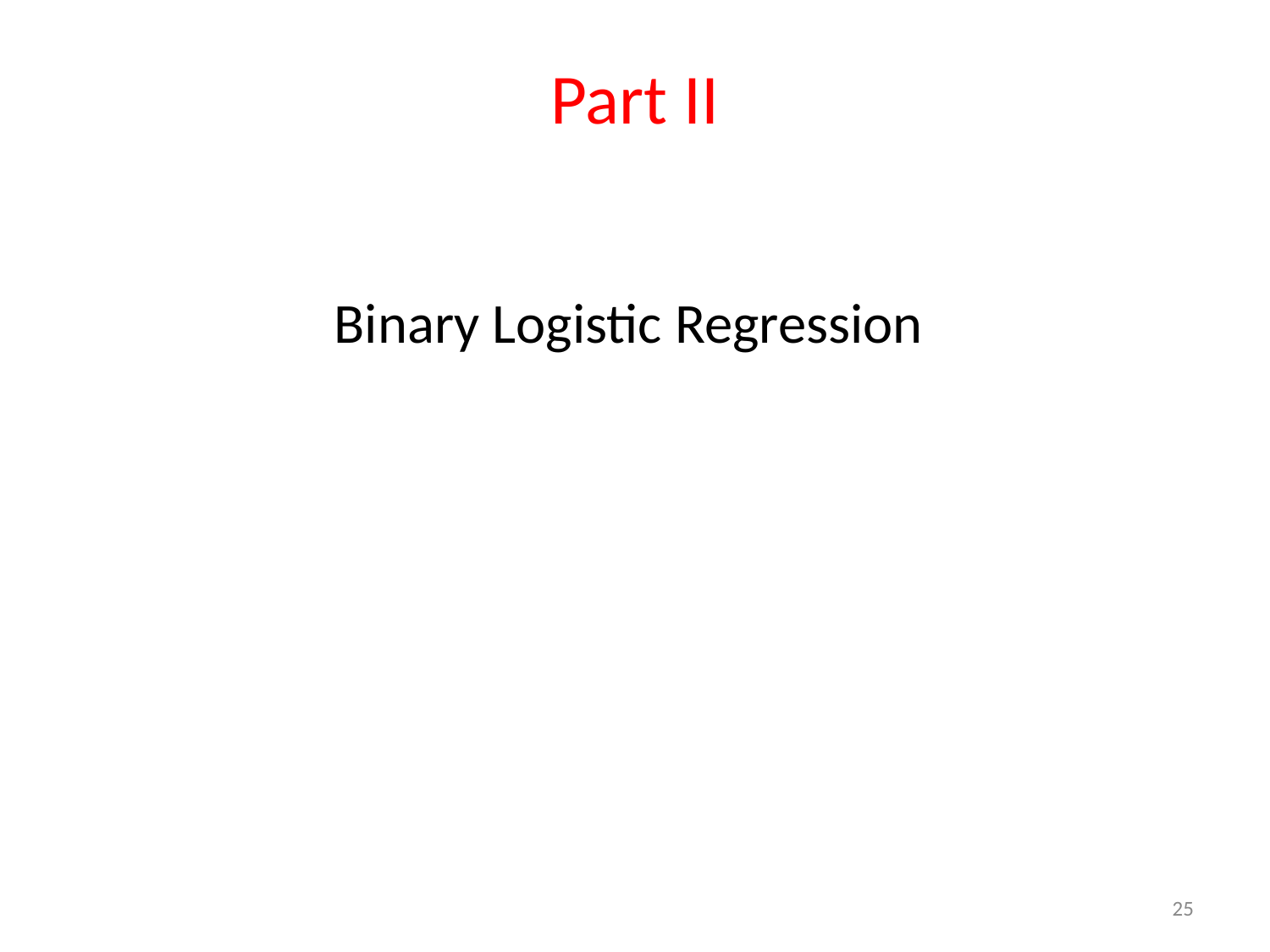

# Part II

Binary Logistic Regression
25